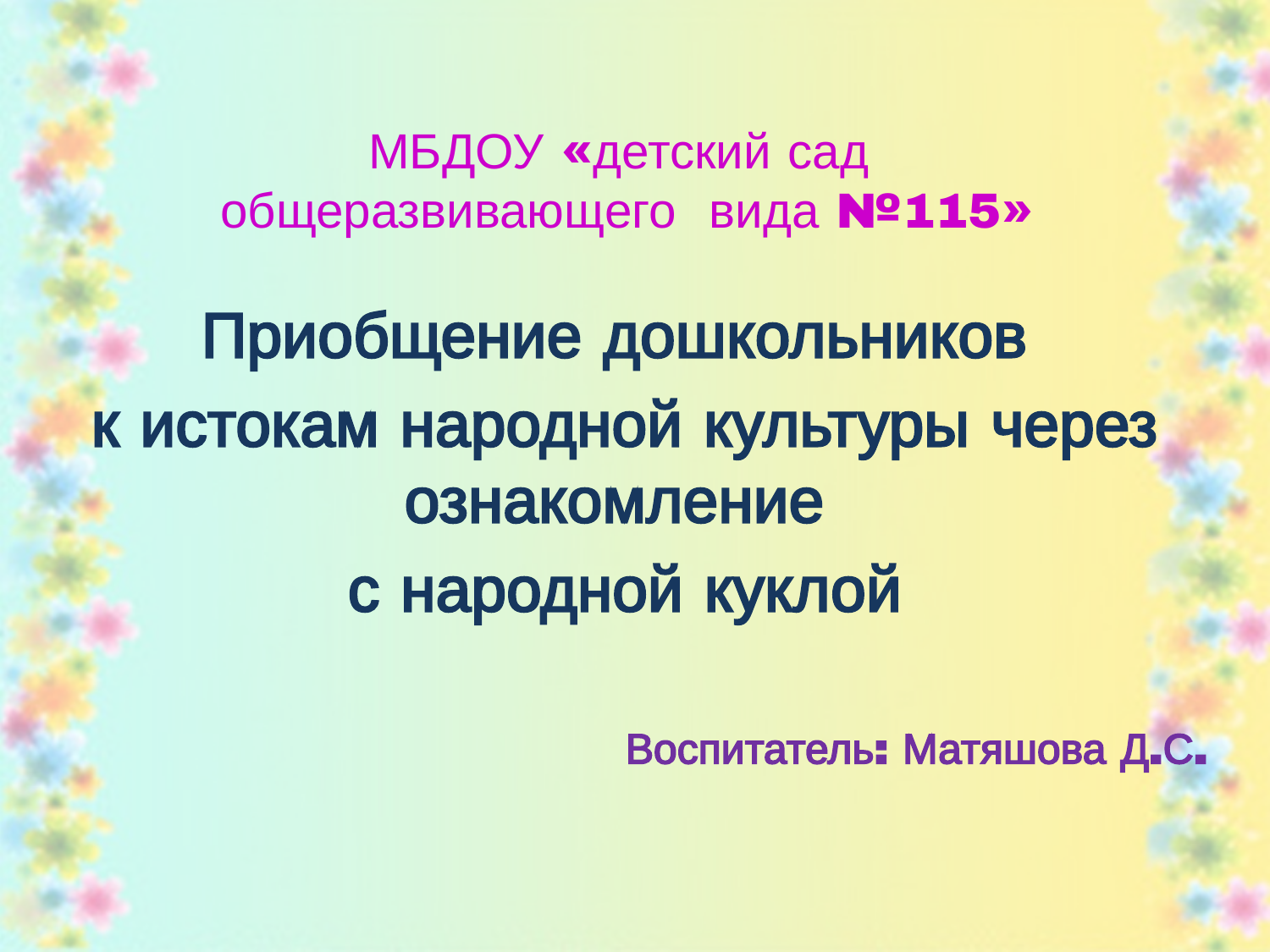

# МБДОУ «детский сад общеразвивающего  вида №115»
Приобщение дошкольников
к истокам народной культуры через ознакомление
с народной куклой

Воспитатель: Матяшова Д.С.